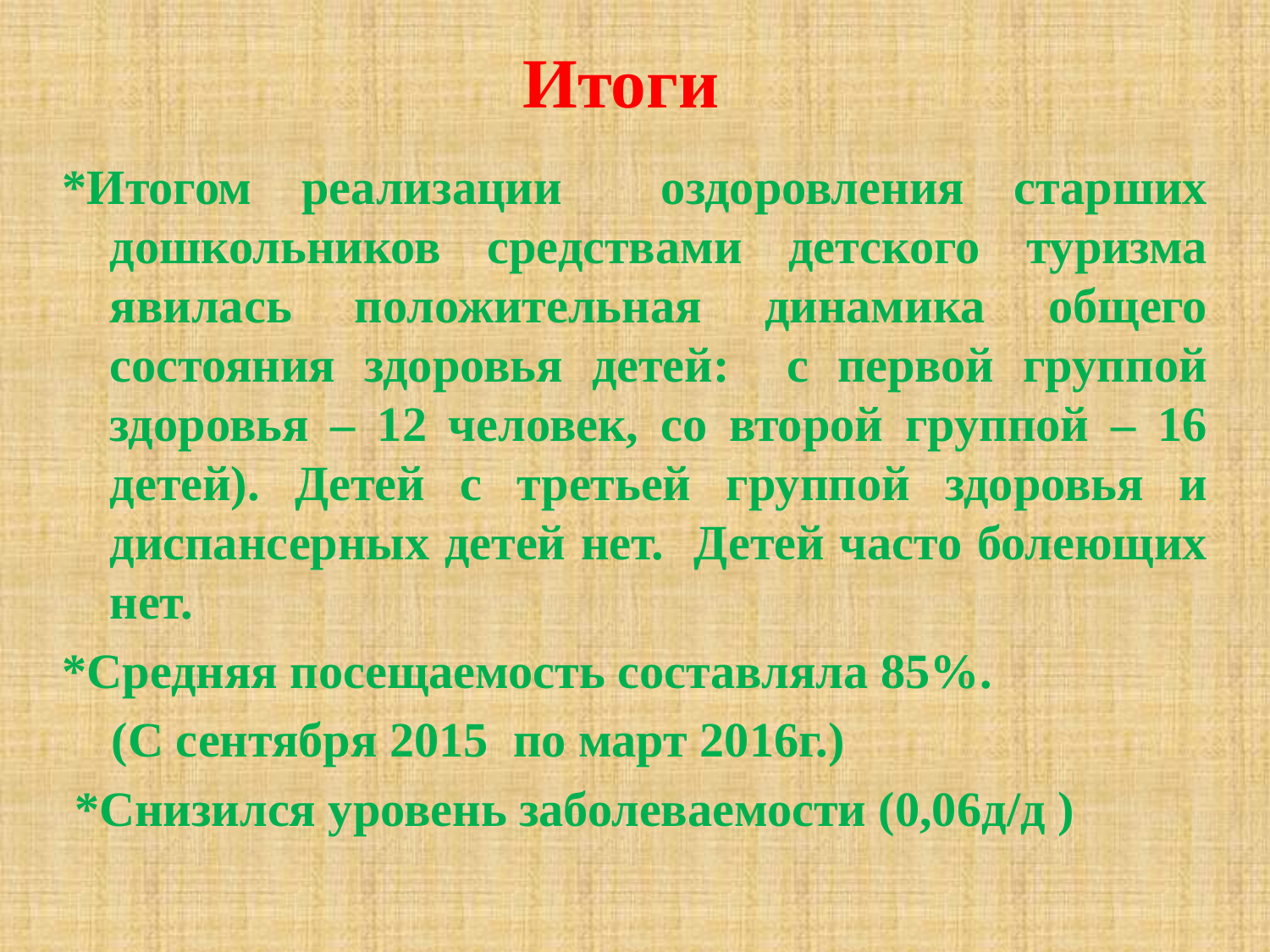

# Итоги
*Итогом реализации  оздоровления старших дошкольников средствами детского туризма явилась положительная динамика общего состояния здоровья детей:  с первой группой здоровья – 12 человек, со второй группой – 16 детей). Детей с третьей группой здоровья и диспансерных детей нет.  Детей часто болеющих нет.
*Средняя посещаемость составляла 85%.
    (С сентября 2015  по март 2016г.)
 *Снизился уровень заболеваемости (0,06д/д )